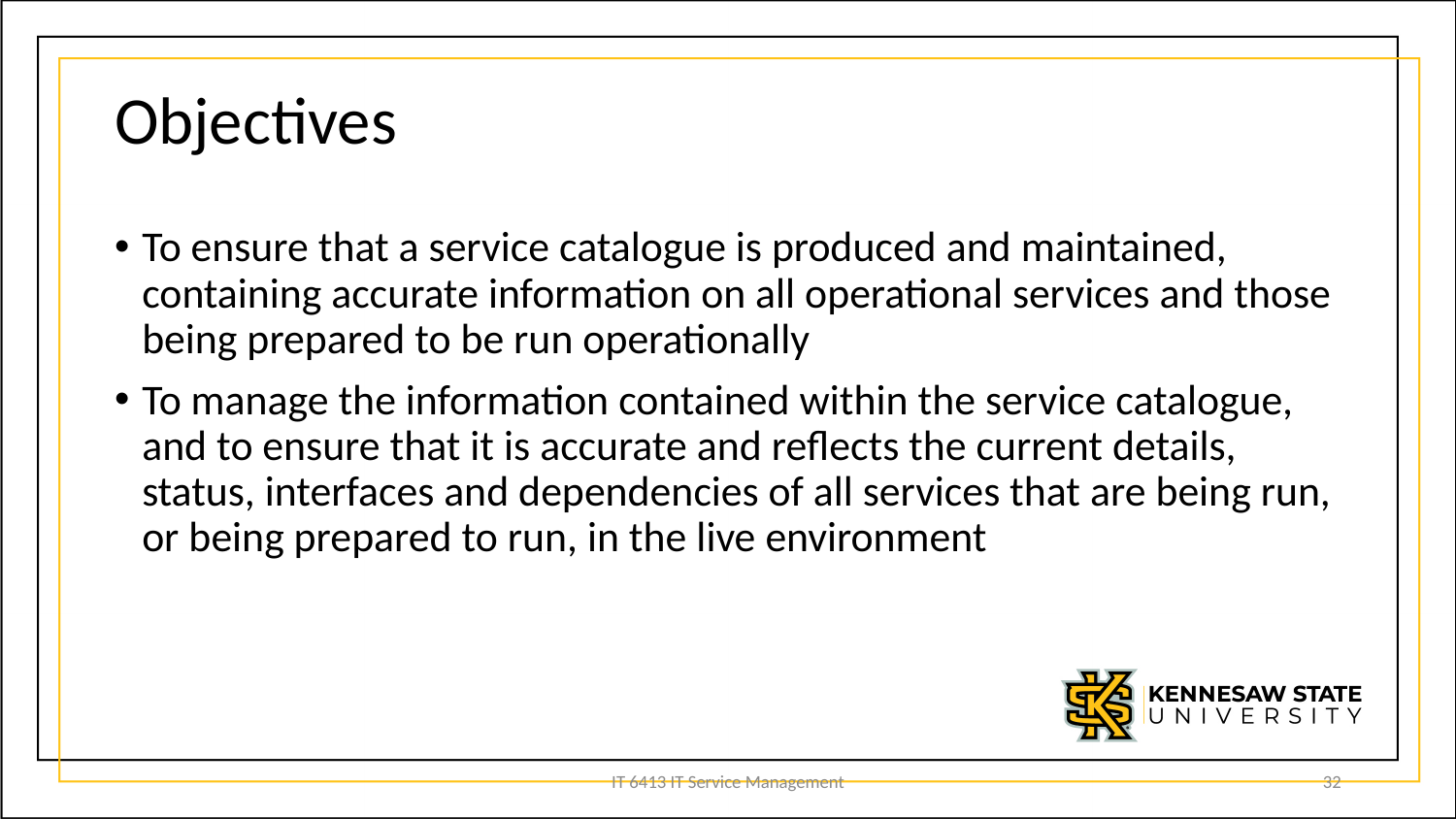

# Objectives
To ensure that a service catalogue is produced and maintained, containing accurate information on all operational services and those being prepared to be run operationally
To manage the information contained within the service catalogue, and to ensure that it is accurate and reflects the current details, status, interfaces and dependencies of all services that are being run, or being prepared to run, in the live environment

IT 6413 IT Service Management
32